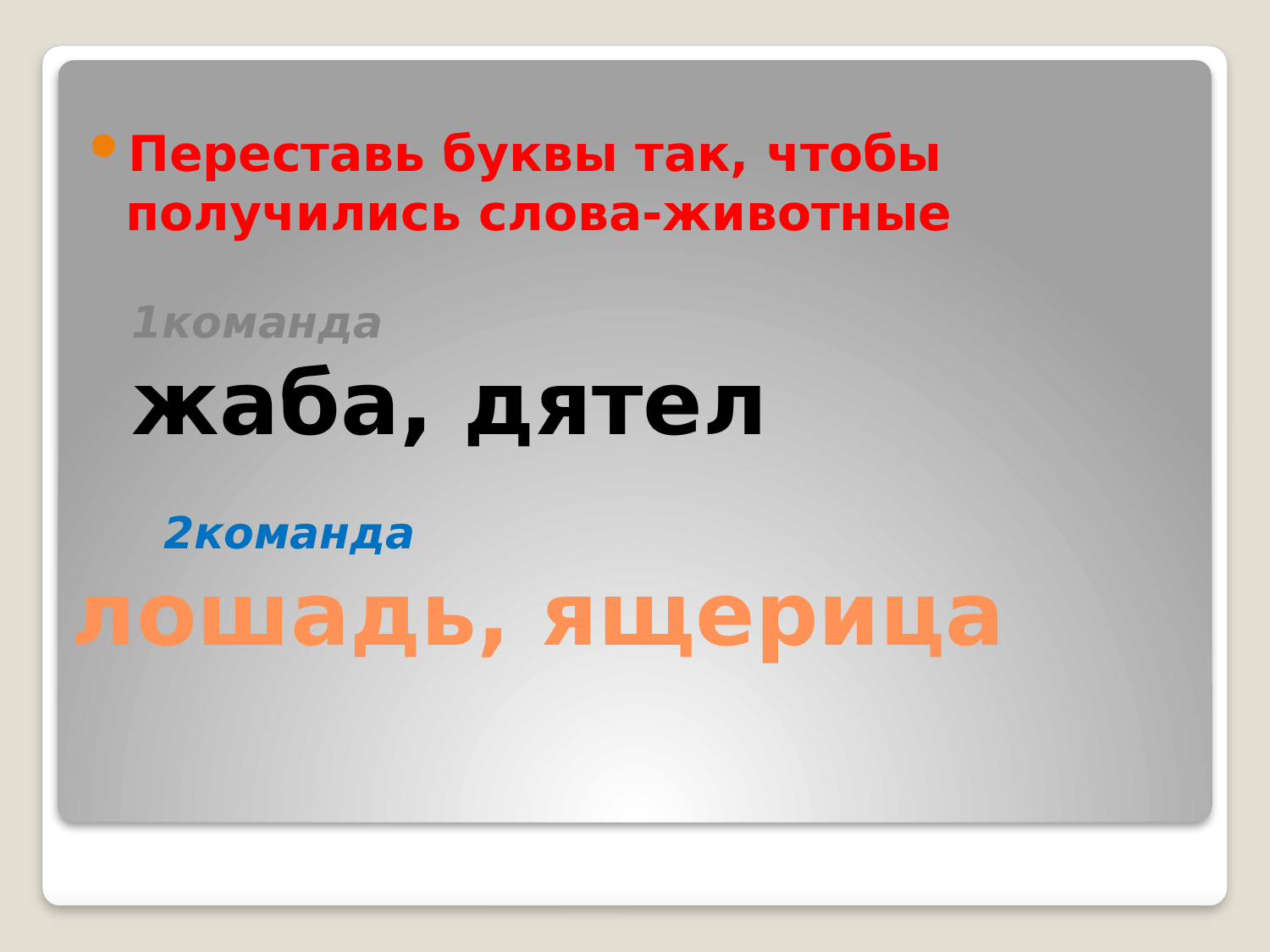

# 2команда лошадь, ящерица
Переставь буквы так, чтобы получились слова-животные

1команда
жаба, дятел